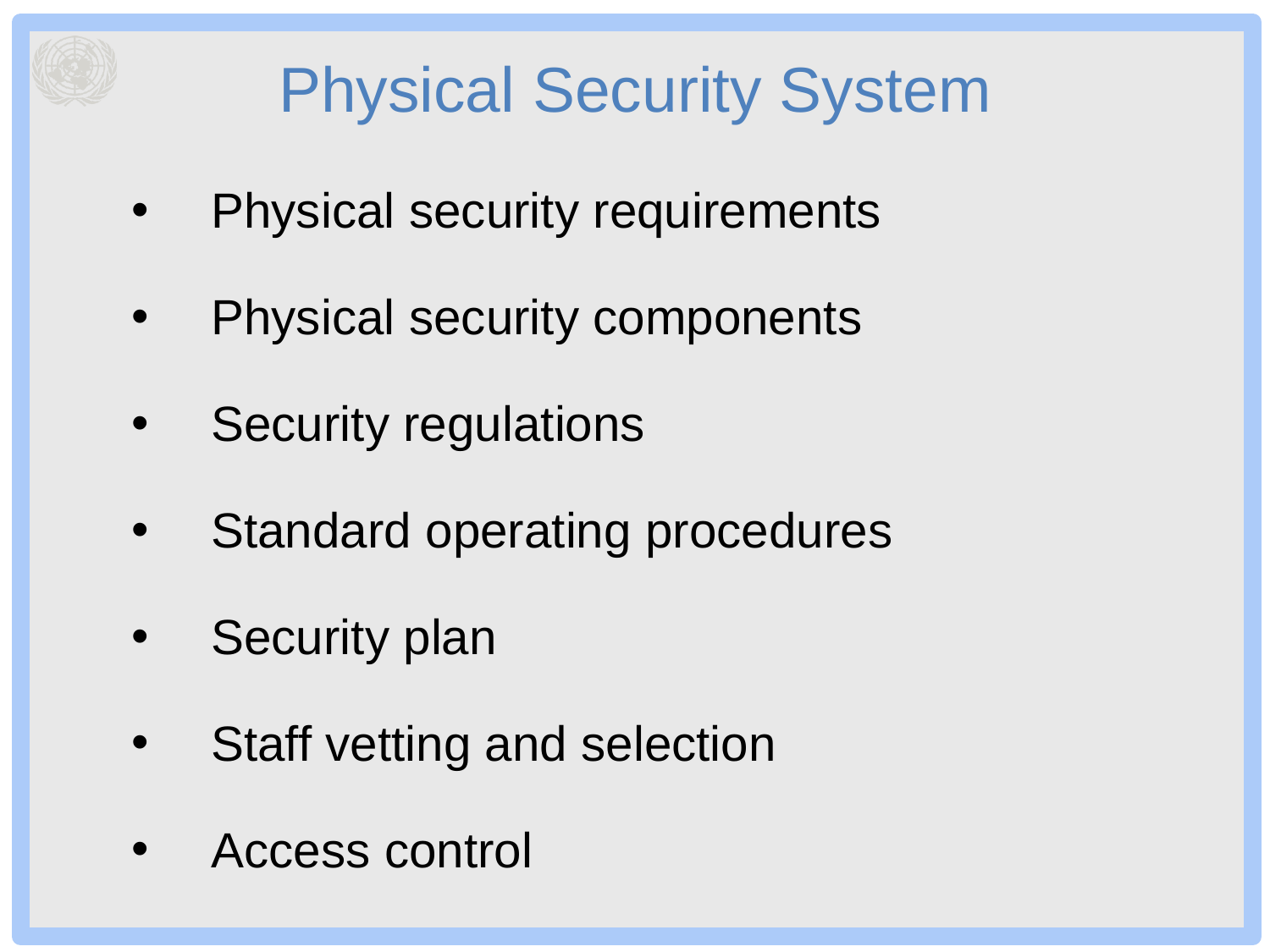

# Physical Security System
Physical security requirements

Physical security components

Security regulations

Standard operating procedures

Security plan

Staff vetting and selection

Access control